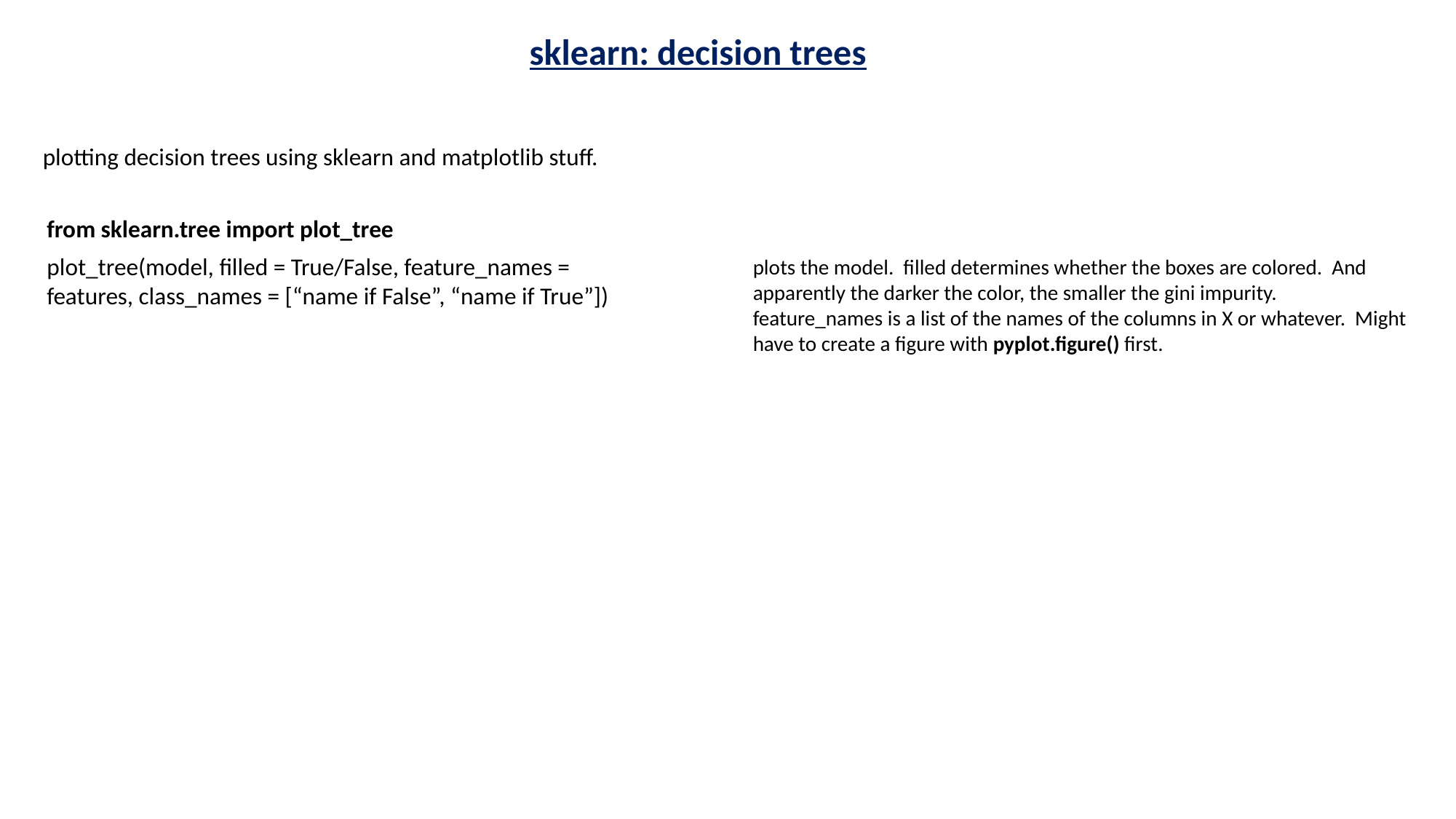

sklearn: decision trees
plotting decision trees using sklearn and matplotlib stuff.
from sklearn.tree import plot_tree
plot_tree(model, filled = True/False, feature_names = features, class_names = [“name if False”, “name if True”])
plots the model.  filled determines whether the boxes are colored.  And apparently the darker the color, the smaller the gini impurity.  feature_names is a list of the names of the columns in X or whatever.  Might have to create a figure with pyplot.figure() first.